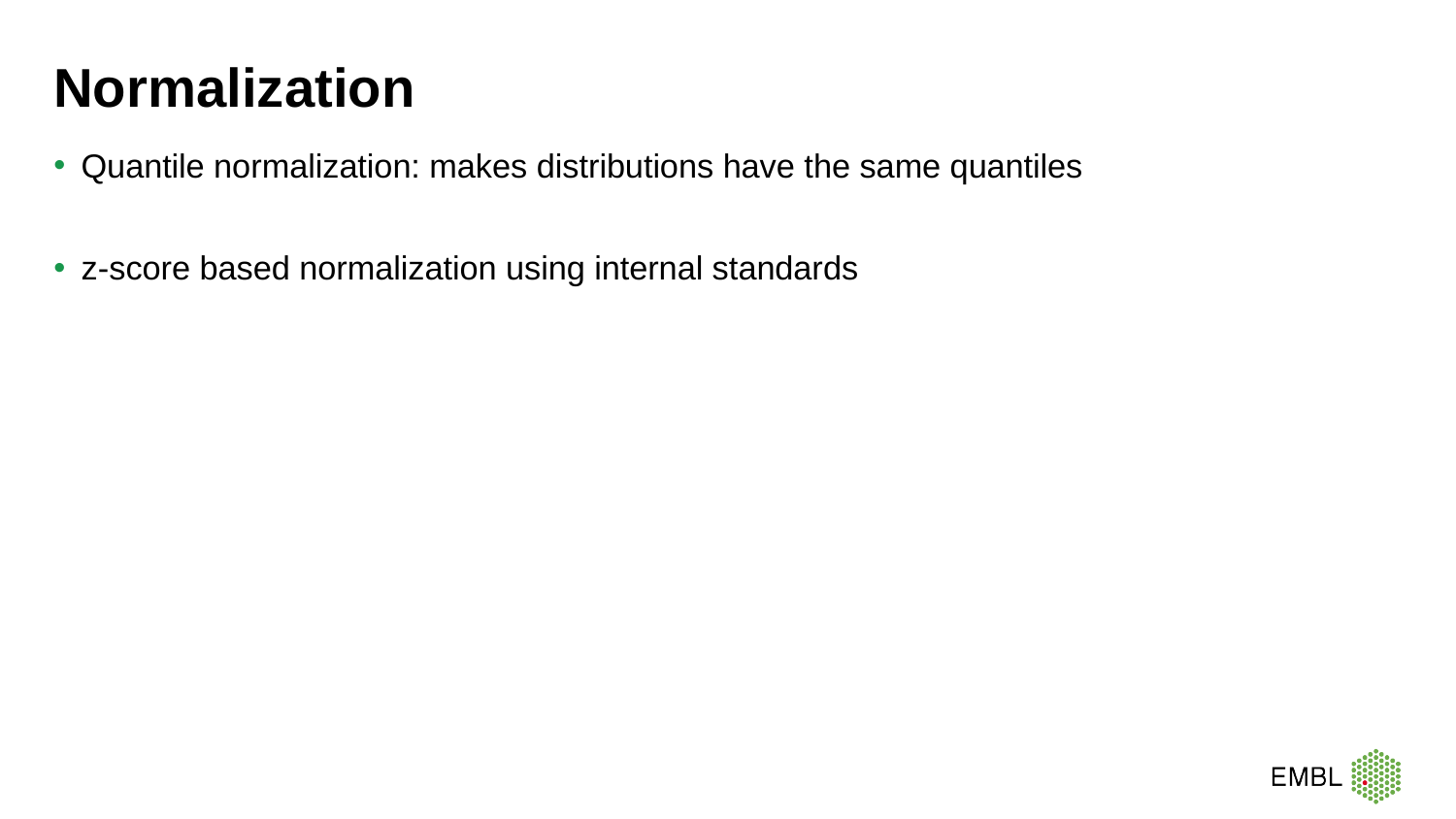

# Normalization
Quantile normalization: makes distributions have the same quantiles

z-score based normalization using internal standards